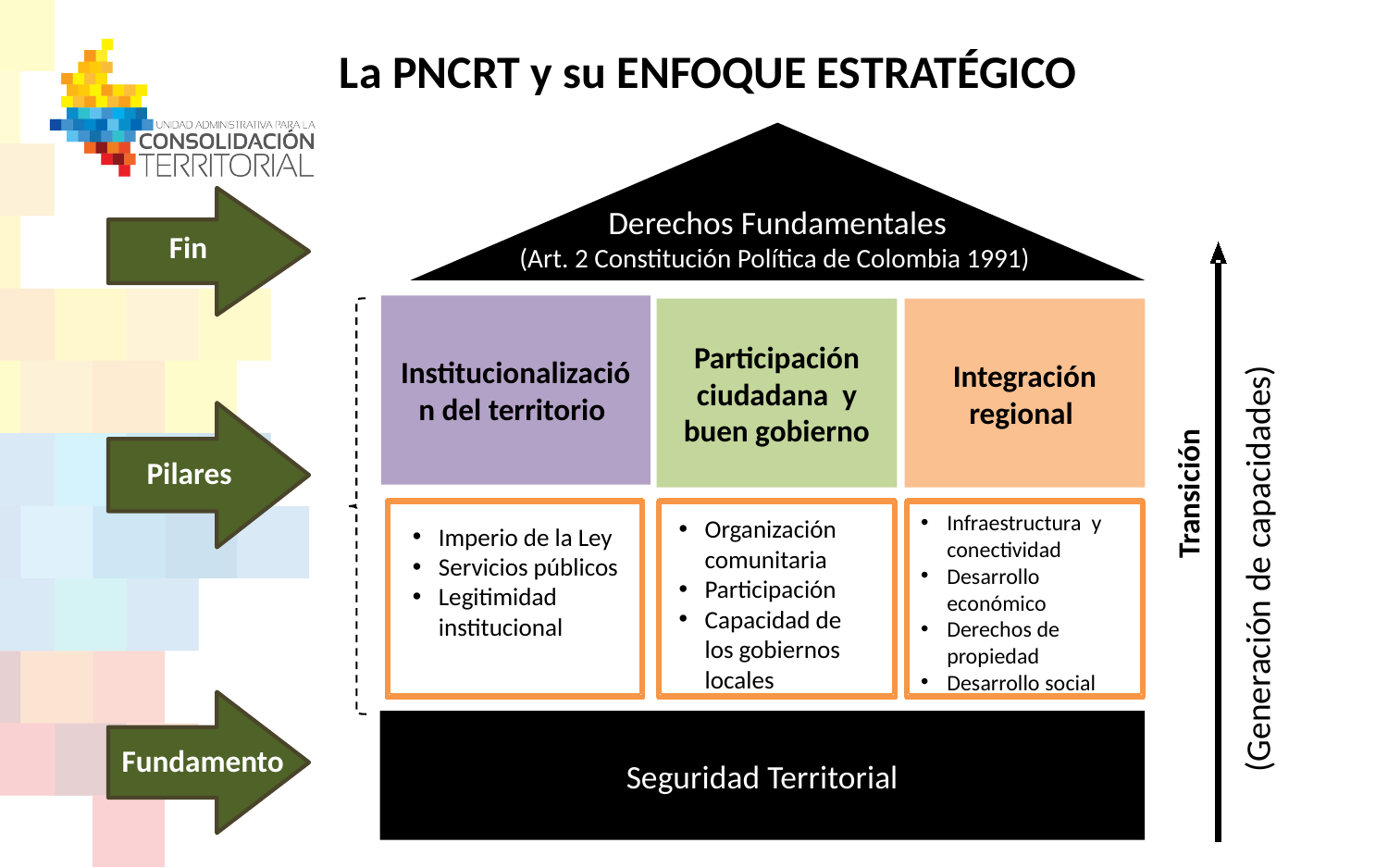

La PNCRT y su ENFOQUE ESTRATÉGICO

Derechos Fundamentales
(Art. 2 Constitución Política de Colombia 1991)

Institucionalización del territorio

Participación ciudadana  y buen gobierno
Integración regional
(Generación de capacidades)
Transición

Infraestructura  y conectividad
Desarrollo económico
Derechos de propiedad
Desarrollo social
Organización comunitaria
Participación
Capacidad de los gobiernos locales
Imperio de la Ley
Servicios públicos
Legitimidad institucional
Seguridad Territorial

Fin

Pilares

Fundamento